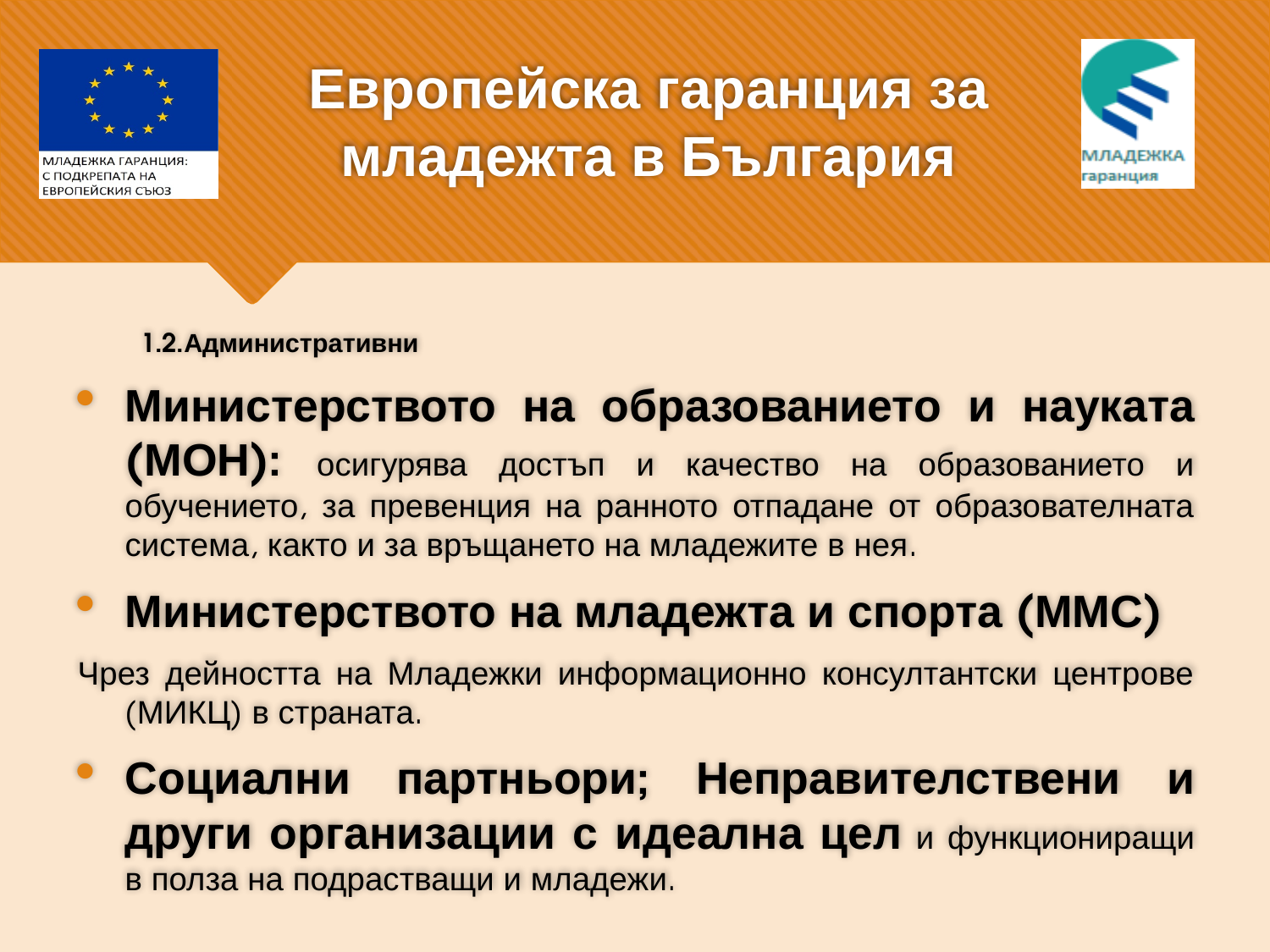

# Европейска гаранция за младежта в България
1.2.Административни
Министерството на образованието и науката (МОН): осигурява достъп и качество на образованието и обучението, за превенция на ранното отпадане от образователната система, както и за връщането на младежите в нея.
Министерството на младежта и спорта (ММС)
Чрез дейността на Младежки информационно консултантски центрове (МИКЦ) в страната.
Социални партньори; Неправителствени и други организации с идеална цел и функциониращи в полза на подрастващи и младежи.